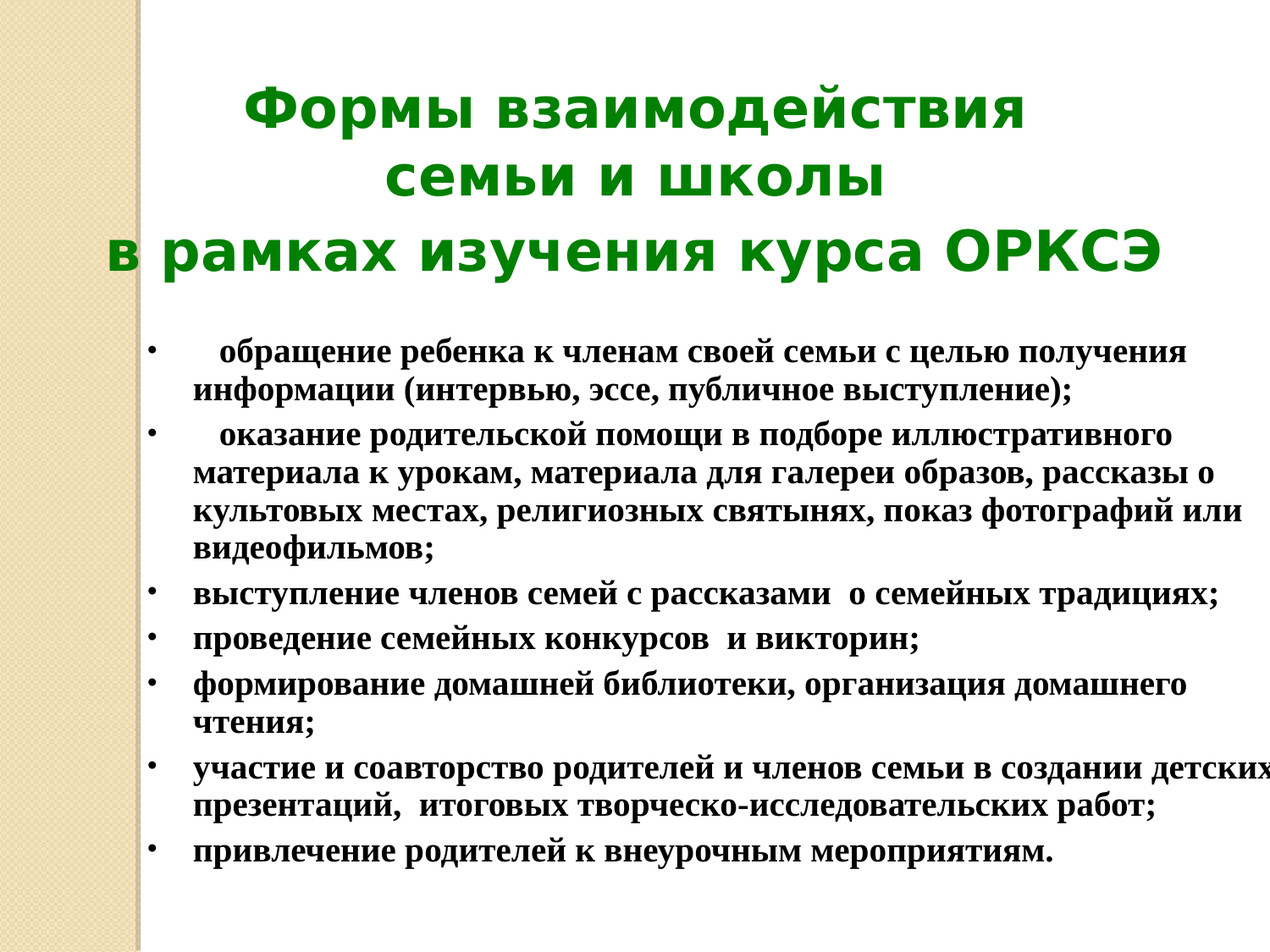

Формы взаимодействия
семьи и школы
в рамках изучения курса ОРКСЭ
   обращение ребенка к членам своей семьи с целью получения информации (интервью, эссе, публичное выступление);
   оказание родительской помощи в подборе иллюстративного материала к урокам, материала для галереи образов, рассказы о культовых местах, религиозных святынях, показ фотографий или видеофильмов;
выступление членов семей с рассказами  о семейных традициях;
проведение семейных конкурсов  и викторин;
формирование домашней библиотеки, организация домашнего чтения;
участие и соавторство родителей и членов семьи в создании детских презентаций,  итоговых творческо-исследовательских работ;
привлечение родителей к внеурочным мероприятиям.